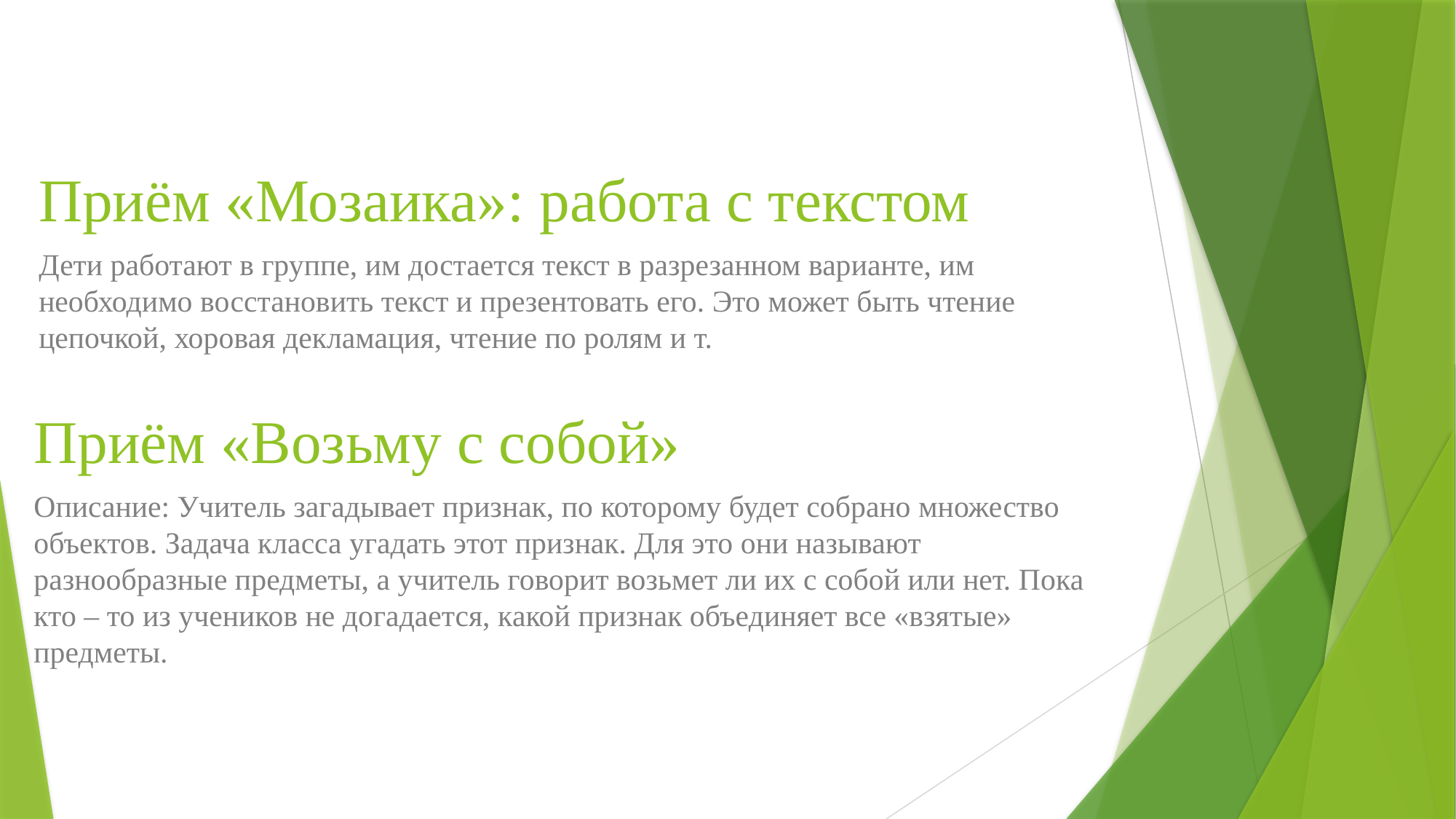

# Приём «Мозаика»: работа с текстом
Дети работают в группе, им достается текст в разрезанном варианте, им необходимо восстановить текст и презентовать его. Это может быть чтение цепочкой, хоровая декламация, чтение по ролям и т.
Приём «Возьму с собой»
Описание: Учитель загадывает признак, по которому будет собрано множество объектов. Задача класса угадать этот признак. Для это они называют разнообразные предметы, а учитель говорит возьмет ли их с собой или нет. Пока кто – то из учеников не догадается, какой признак объединяет все «взятые» предметы.